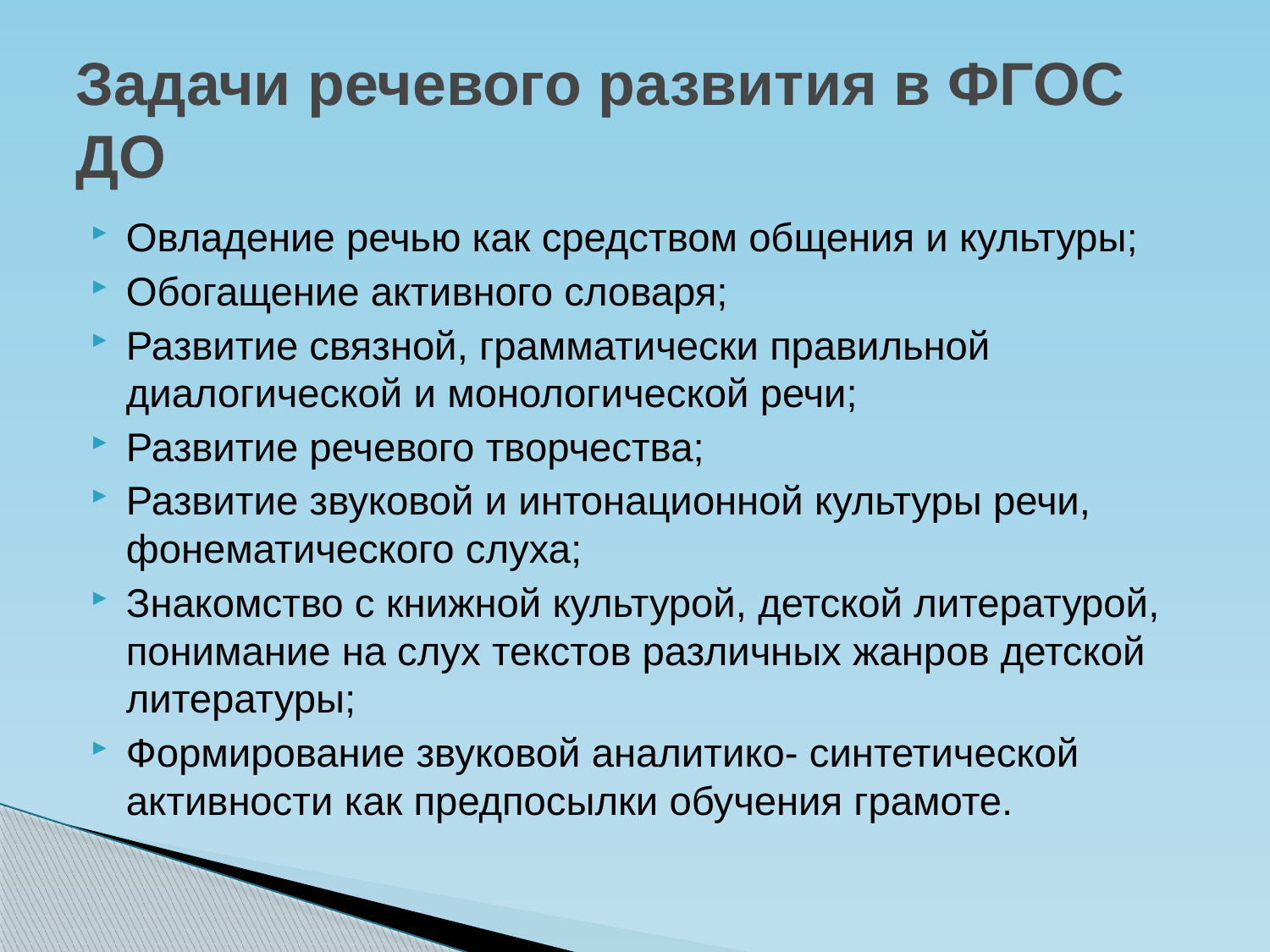

# Задачи речевого развития в ФГОС ДО
Овладение речью как средством общения и культуры;
Обогащение активного словаря;
Развитие связной, грамматически правильной диалогической и монологической речи;
Развитие речевого творчества;
Развитие звуковой и интонационной культуры речи, фонематического слуха;
Знакомство с книжной культурой, детской литературой, понимание на слух текстов различных жанров детской литературы;
Формирование звуковой аналитико- синтетической активности как предпосылки обучения грамоте.